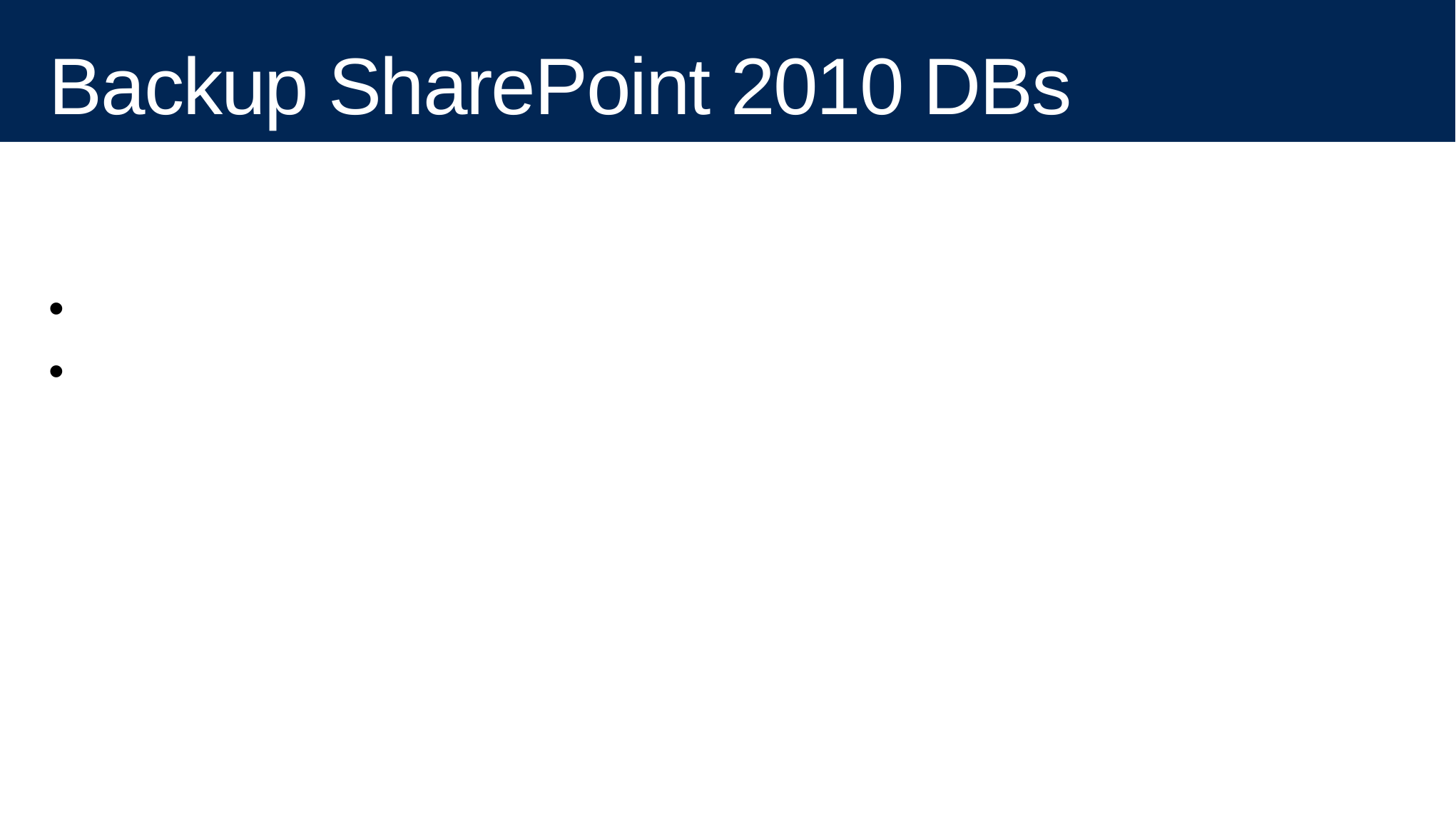

# Backup SharePoint 2010 DBs

Backup
Content Database
Search Admin Database

Then move them over to the new SQL Server instance…
C:\Program Files\Microsoft SQL Server\MSSQL11.MSSQLSERVER\MSSQL\Backup